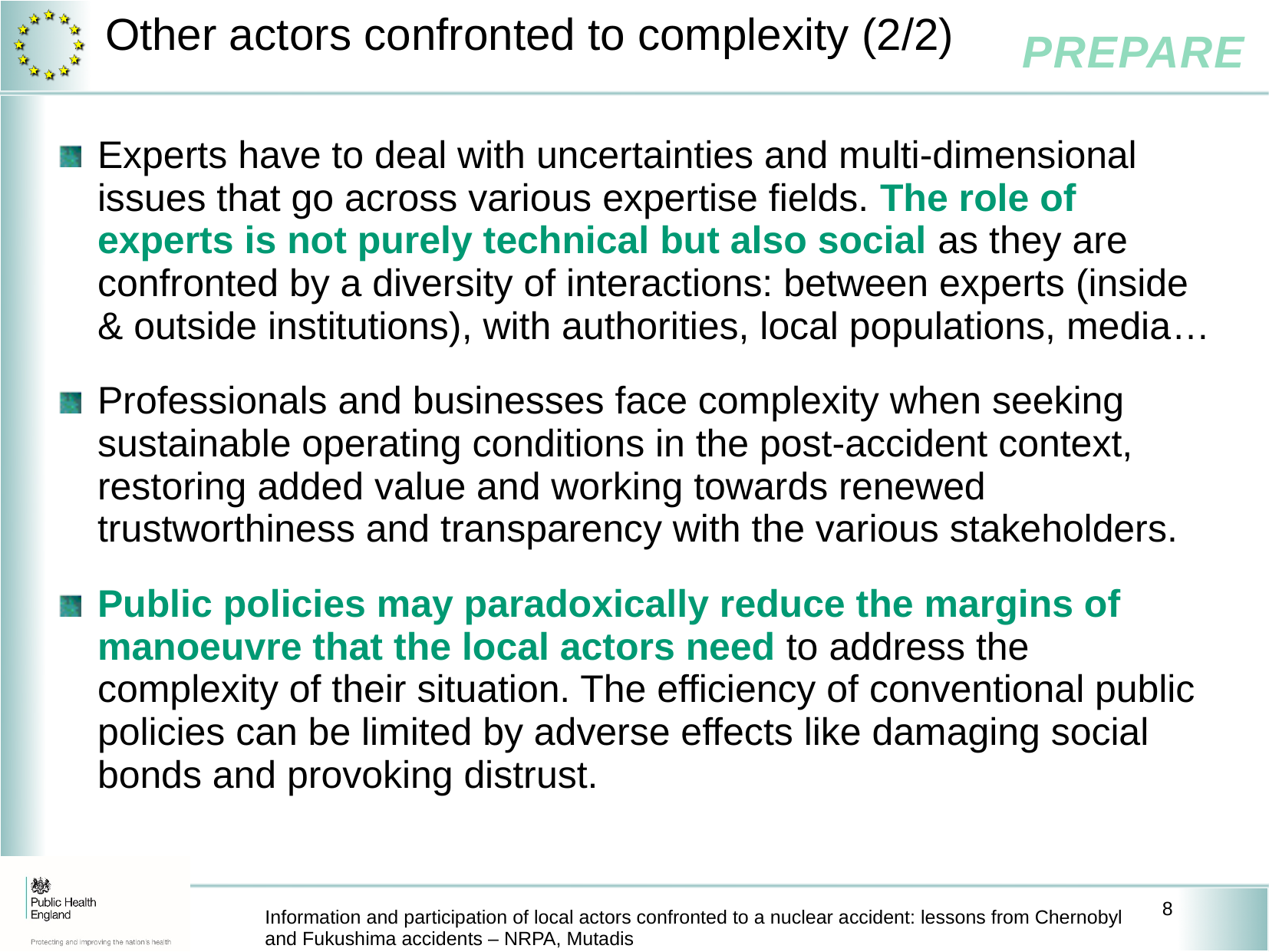

Other actors confronted to complexity (2/2)
Experts have to deal with uncertainties and multi-dimensional issues that go across various expertise fields. The role of experts is not purely technical but also social as they are confronted by a diversity of interactions: between experts (inside & outside institutions), with authorities, local populations, media…
Professionals and businesses face complexity when seeking sustainable operating conditions in the post-accident context, restoring added value and working towards renewed trustworthiness and transparency with the various stakeholders.
Public policies may paradoxically reduce the margins of manoeuvre that the local actors need to address the complexity of their situation. The efficiency of conventional public policies can be limited by adverse effects like damaging social bonds and provoking distrust.